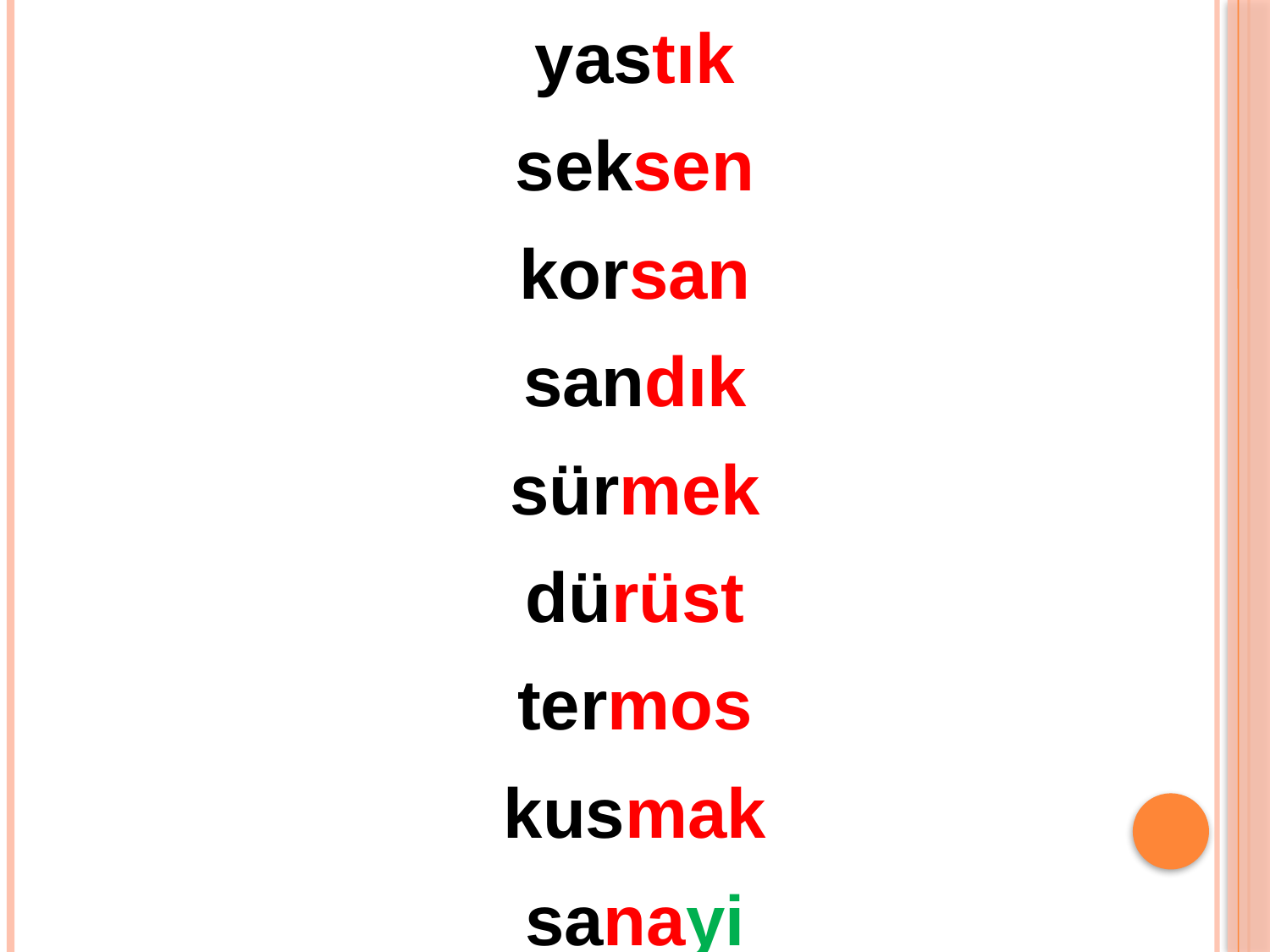

yastık
seksen
korsan
sandık
sürmek
dürüst
termos
kusmak
sanayi